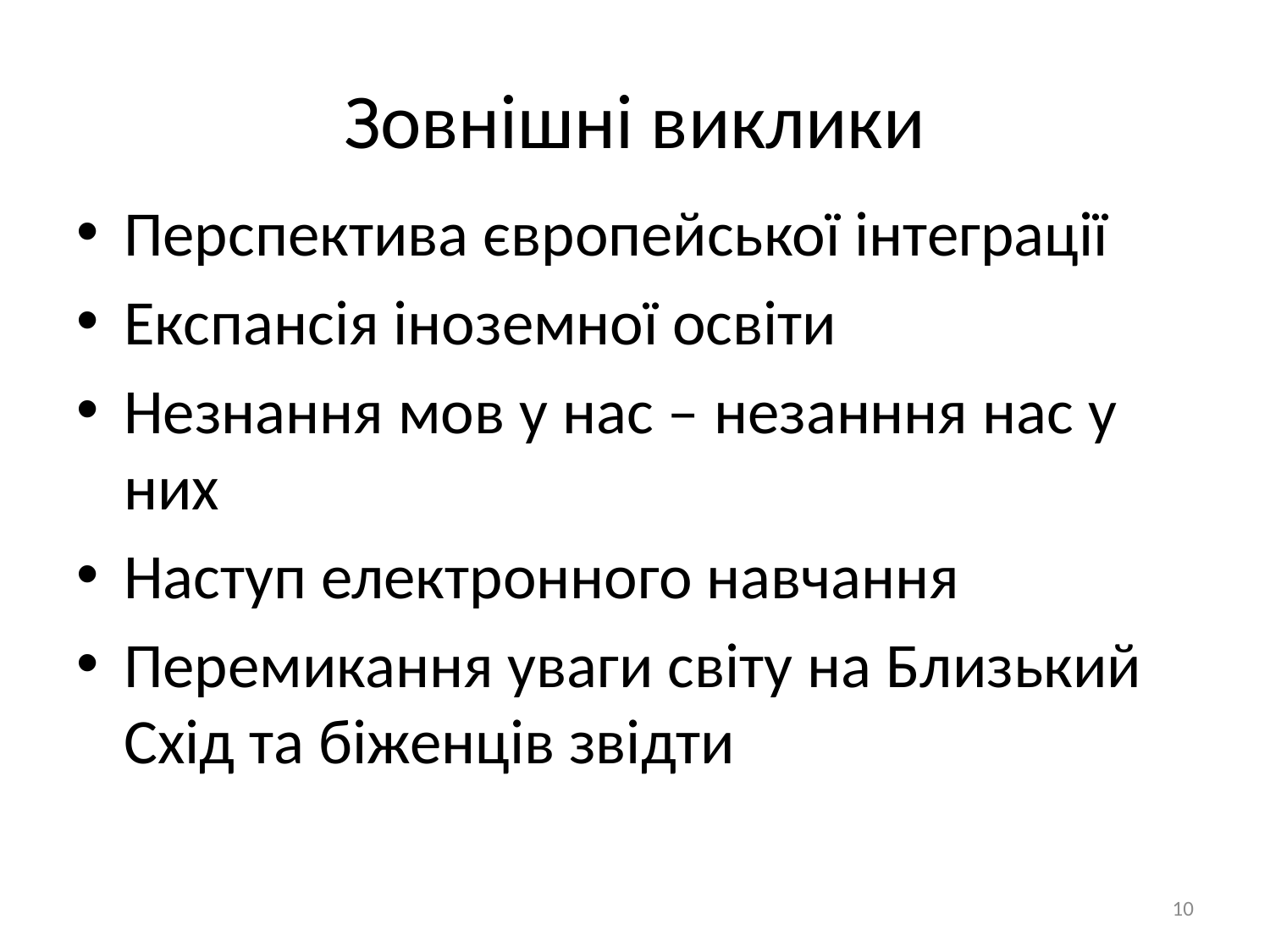

# Зовнішні виклики
Перспектива європейської інтеграції
Експансія іноземної освіти
Незнання мов у нас – незанння нас у них
Наступ електронного навчання
Перемикання уваги світу на Близький Схід та біженців звідти

10